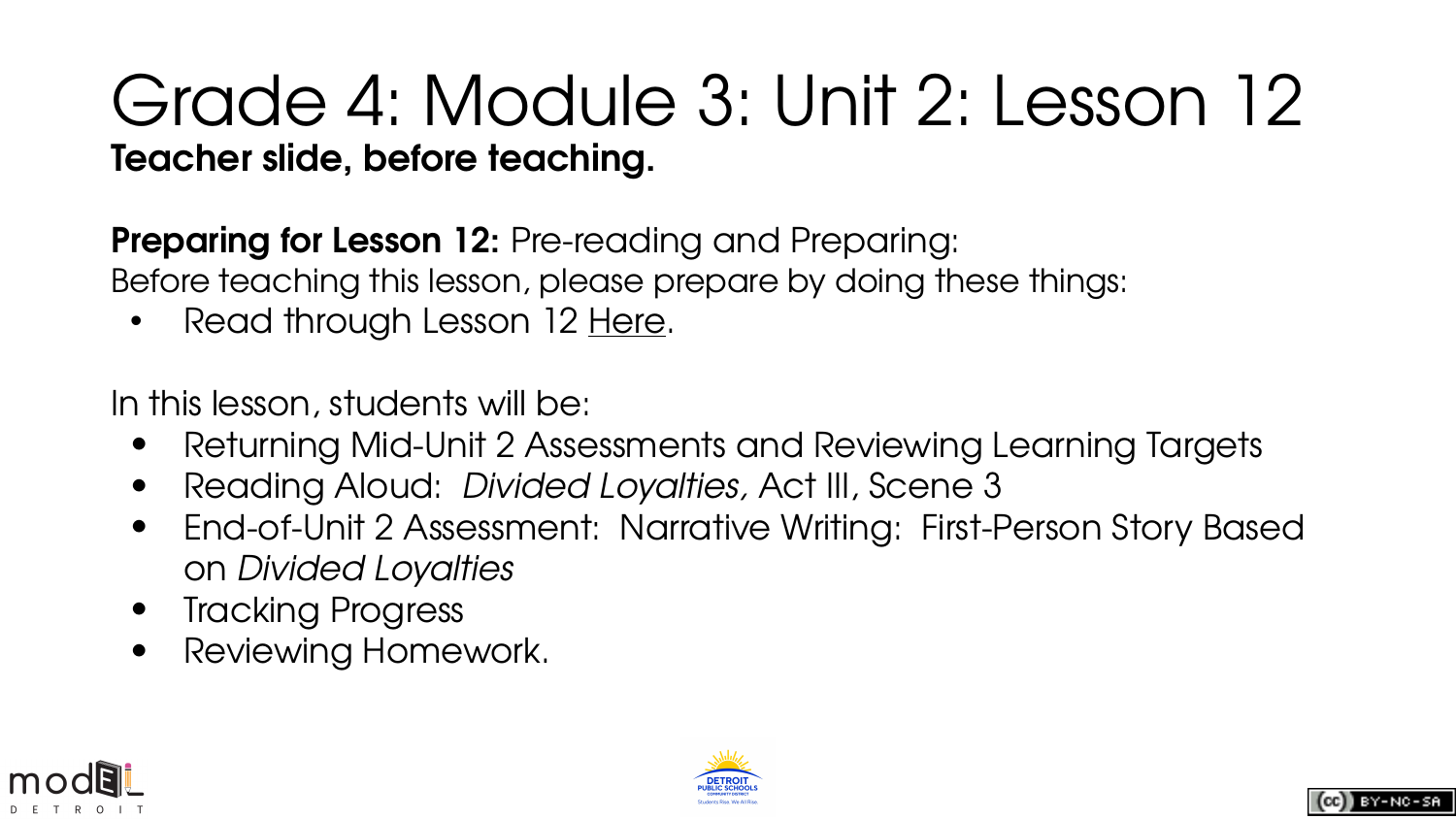

# Grade 4: Module 3: Unit 2: Lesson 12
Teacher slide, before teaching.
Preparing for Lesson 12: Pre-reading and Preparing:
Before teaching this lesson, please prepare by doing these things:
Read through Lesson 12 Here.

In this lesson, students will be:
Returning Mid-Unit 2 Assessments and Reviewing Learning Targets
Reading Aloud:  Divided Loyalties, Act III, Scene 3
End-of-Unit 2 Assessment:  Narrative Writing:  First-Person Story Based on Divided Loyalties
Tracking Progress
Reviewing Homework.